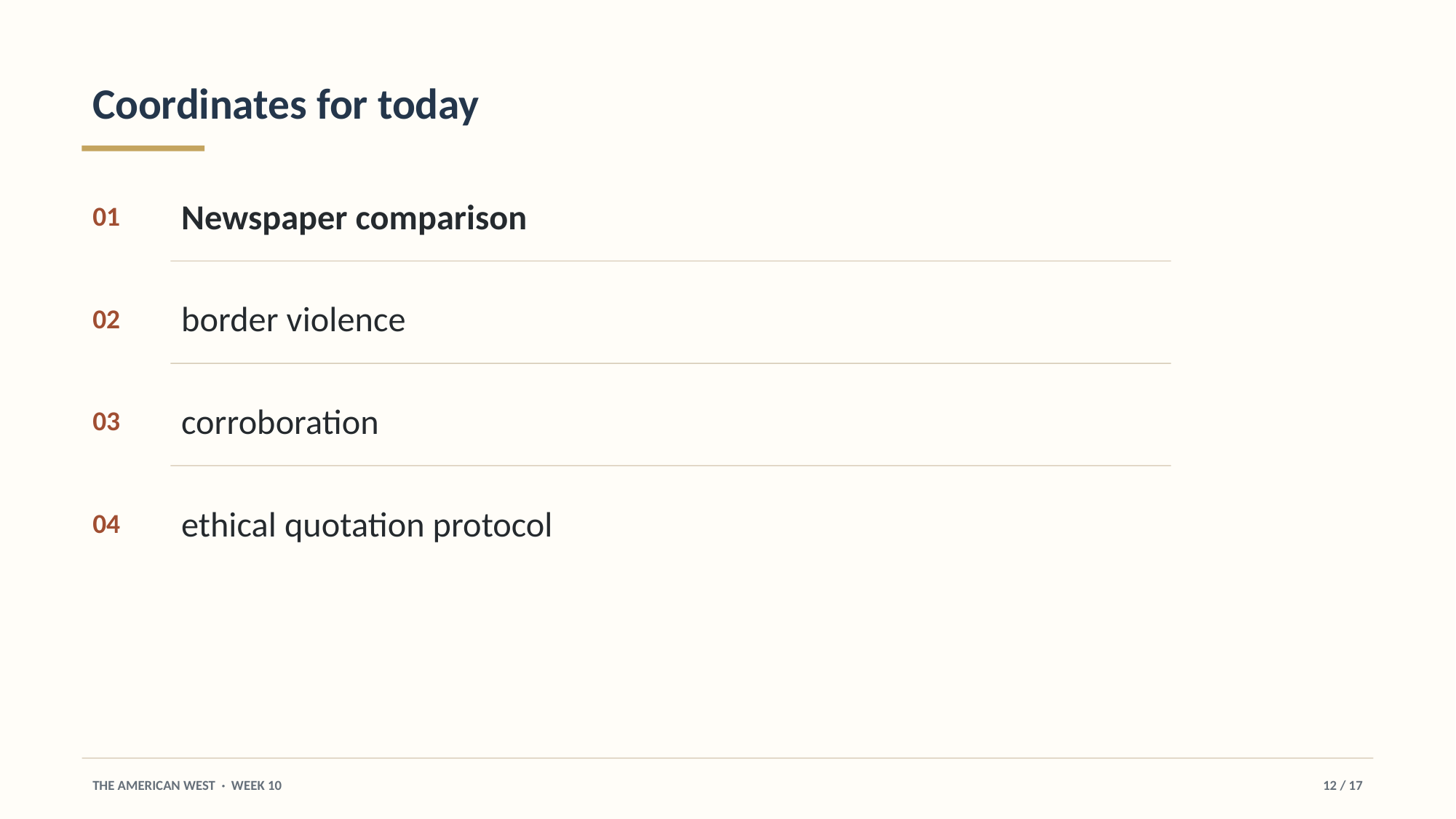

Coordinates for today

Newspaper comparison
01

border violence
02

corroboration
03

ethical quotation protocol
04

THE AMERICAN WEST  ·  WEEK 10
12 / 17